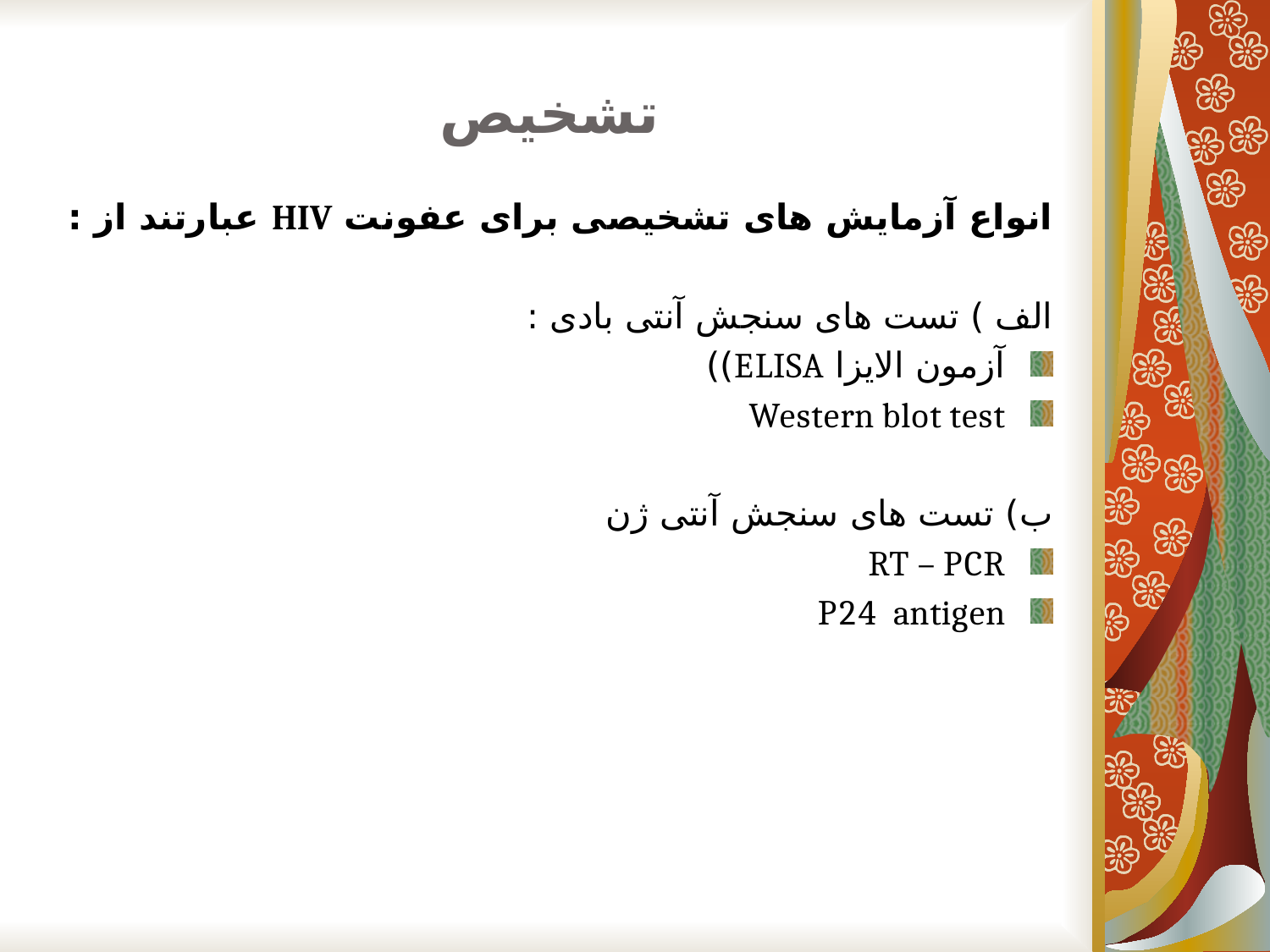

# تشخیص
انواع آزمایش های تشخیصی برای عفونت HIV عبارتند از :

الف ) تست های سنجش آنتی بادی :
آزمون الایزا ELISA))
Western blot test

ب) تست های سنجش آنتی ژن
RT – PCR
P24  antigen